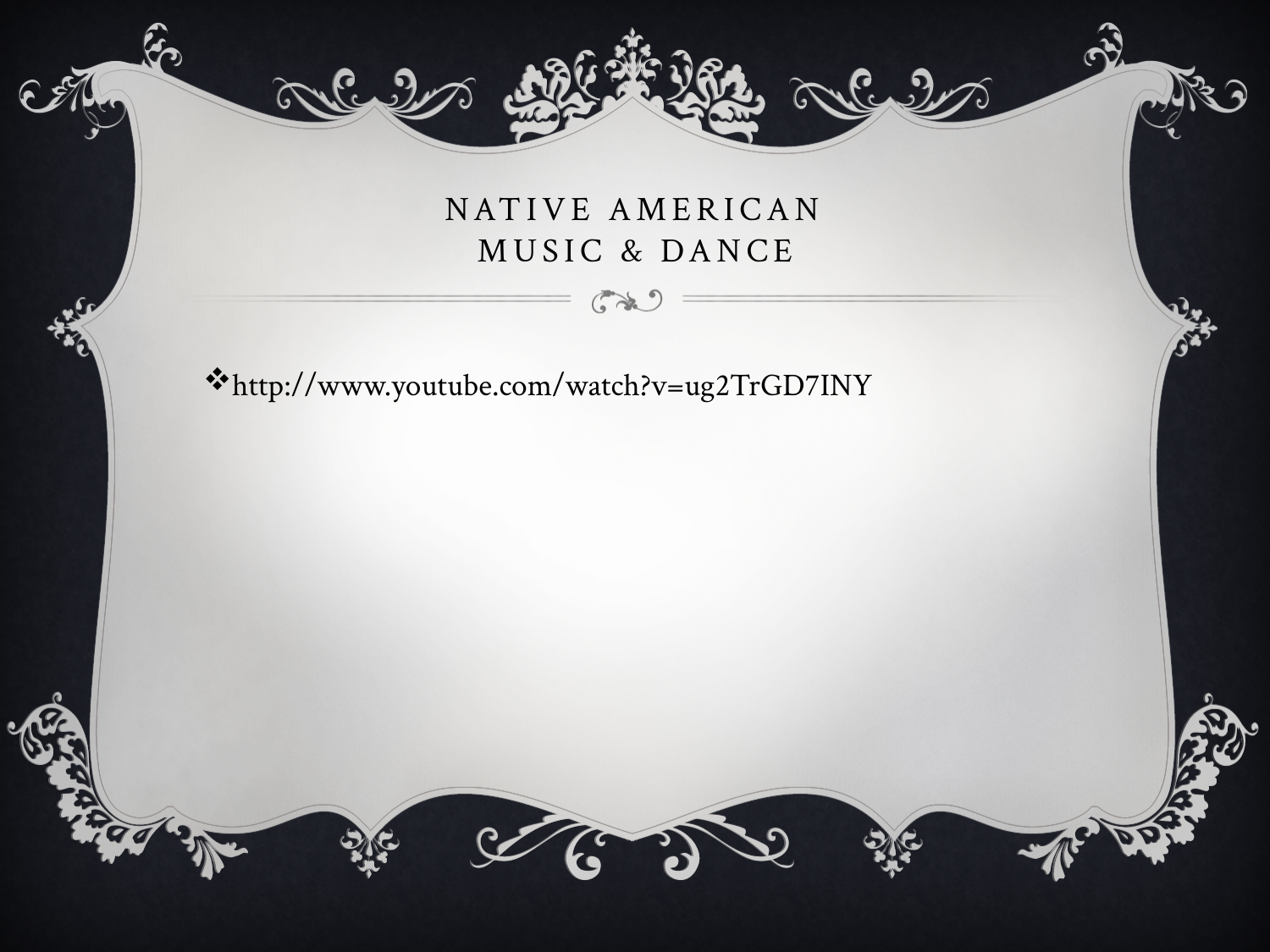

# Native American Music & Dance
http://www.youtube.com/watch?v=ug2TrGD7INY